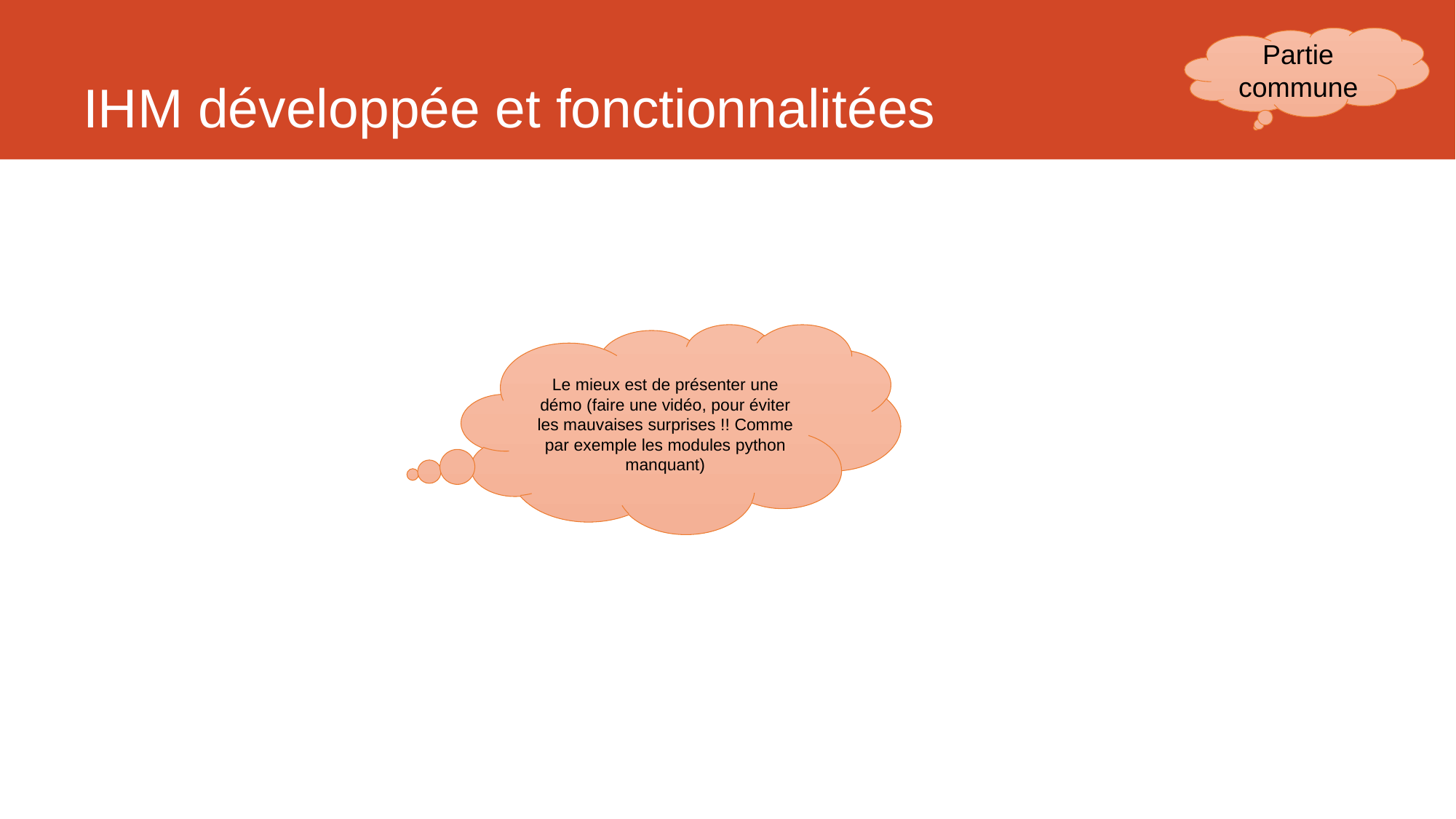

# IHM développée et fonctionnalitées
Partie commune
Le mieux est de présenter une démo (faire une vidéo, pour éviter les mauvaises surprises !! Comme par exemple les modules python manquant)